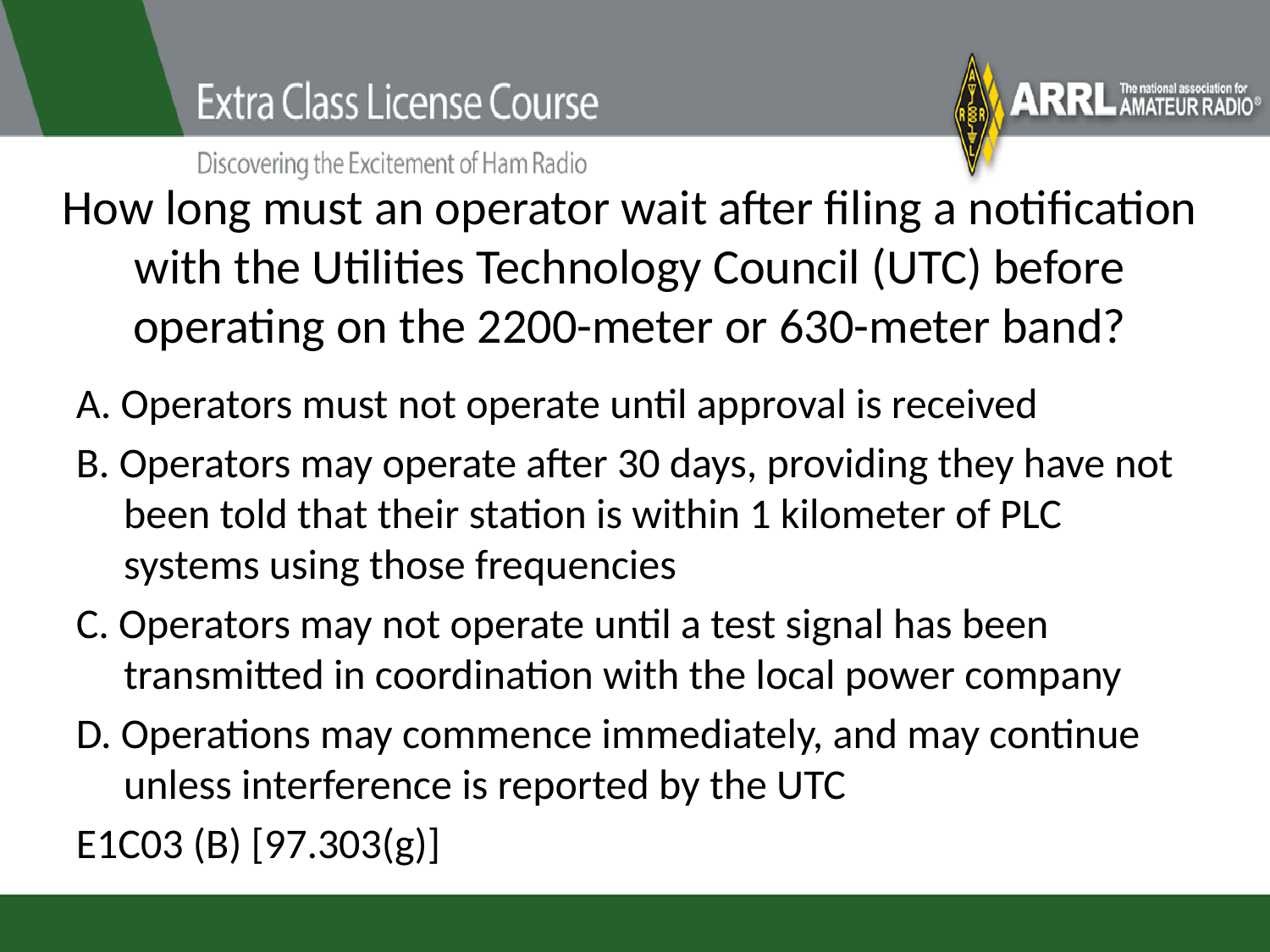

# How long must an operator wait after filing a notification with the Utilities Technology Council (UTC) before operating on the 2200-meter or 630-meter band?
A. Operators must not operate until approval is received
B. Operators may operate after 30 days, providing they have not been told that their station is within 1 kilometer of PLC systems using those frequencies
C. Operators may not operate until a test signal has been transmitted in coordination with the local power company
D. Operations may commence immediately, and may continue unless interference is reported by the UTC
E1C03 (B) [97.303(g)]